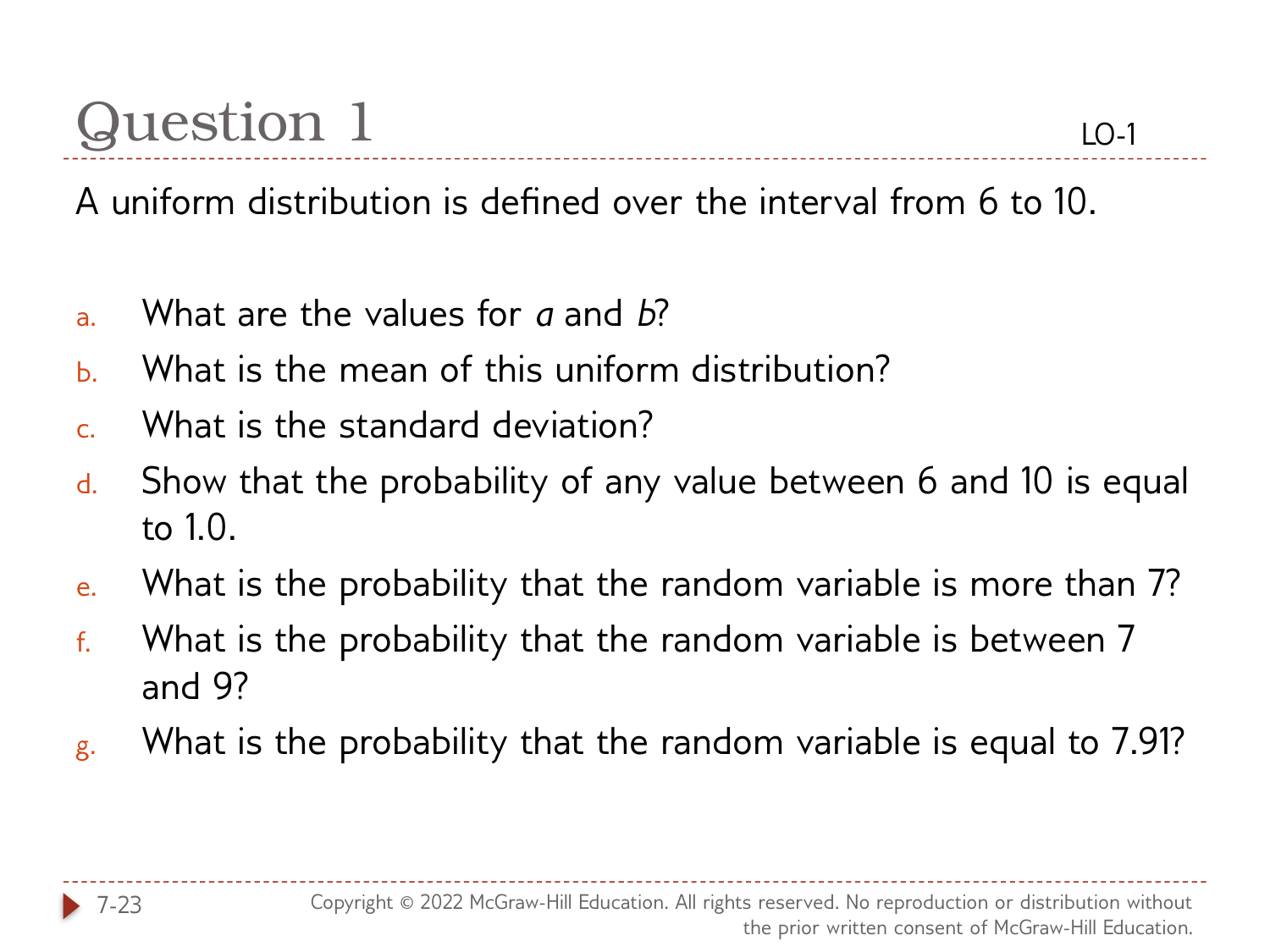

# Question 1
LO-1
A uniform distribution is defined over the interval from 6 to 10.

What are the values for a and b?
What is the mean of this uniform distribution?
What is the standard deviation?
Show that the probability of any value between 6 and 10 is equal to 1.0.
What is the probability that the random variable is more than 7?
What is the probability that the random variable is between 7 and 9?
What is the probability that the random variable is equal to 7.91?
7-23
Copyright © 2022 McGraw-Hill Education. All rights reserved. No reproduction or distribution without the prior written consent of McGraw-Hill Education.